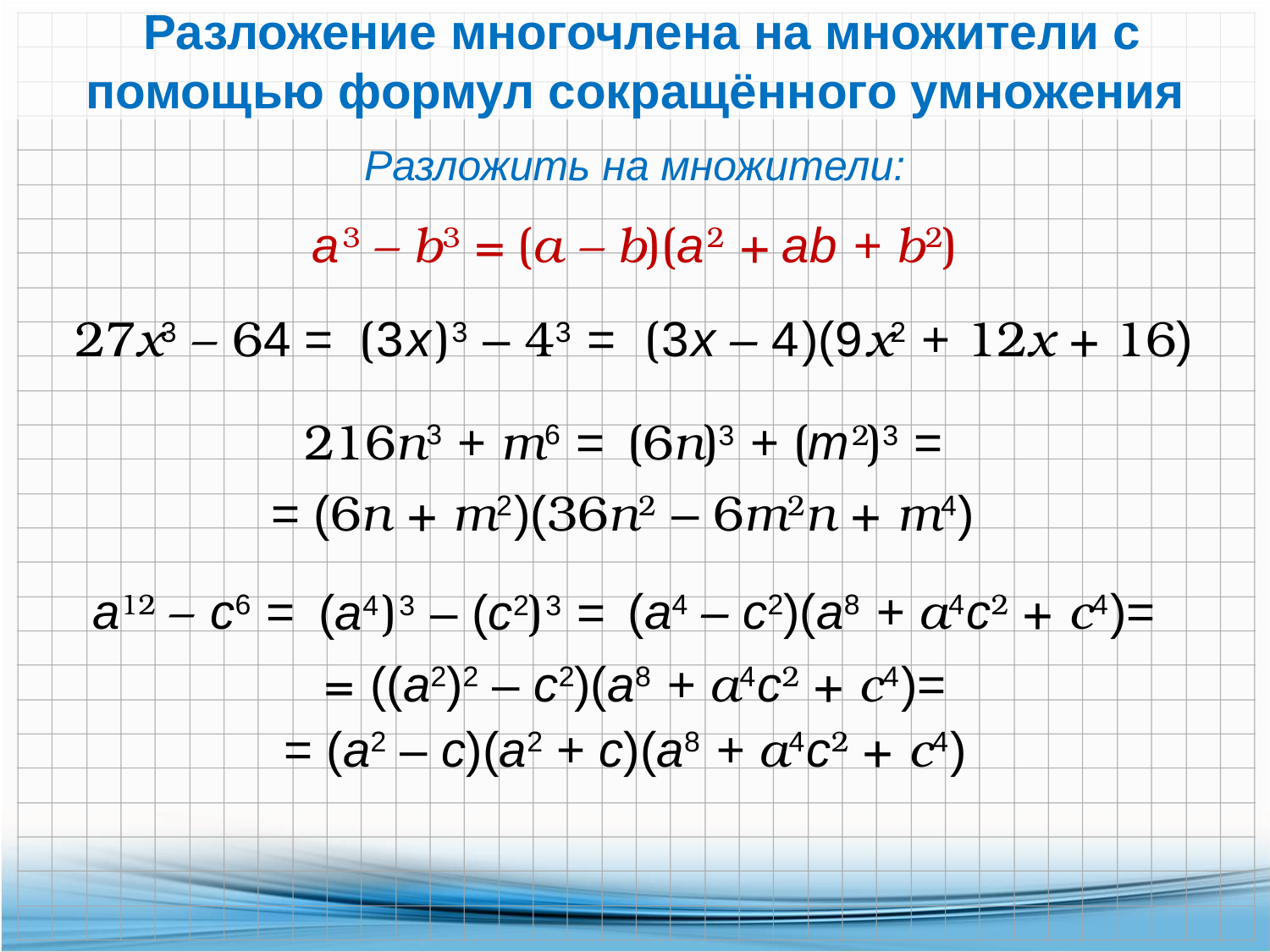

Разложение многочлена на множители с помощью формул сокращённого умножения
Разложить на множители:
a3 – b3 = (a – b)(a2 + аb + b2)
(3x )3 – 43 =
(3х – 4)(9x2 + 12x + 16)
27x3 – 64 =
216n3 + m6 =
(6n)3 + (m2)3 =
= (6n + m2)(36n2 – 6m2n + m4)
(а4 – с2)(а8 + a4с2 + c4)=
а12 – с6 =
(а4 )3 – (с2)3 =
= ((а2)2 – с2)(а8 + a4с2 + c4)=
= (а2 – с)(а2 + с)(а8 + a4с2 + c4)